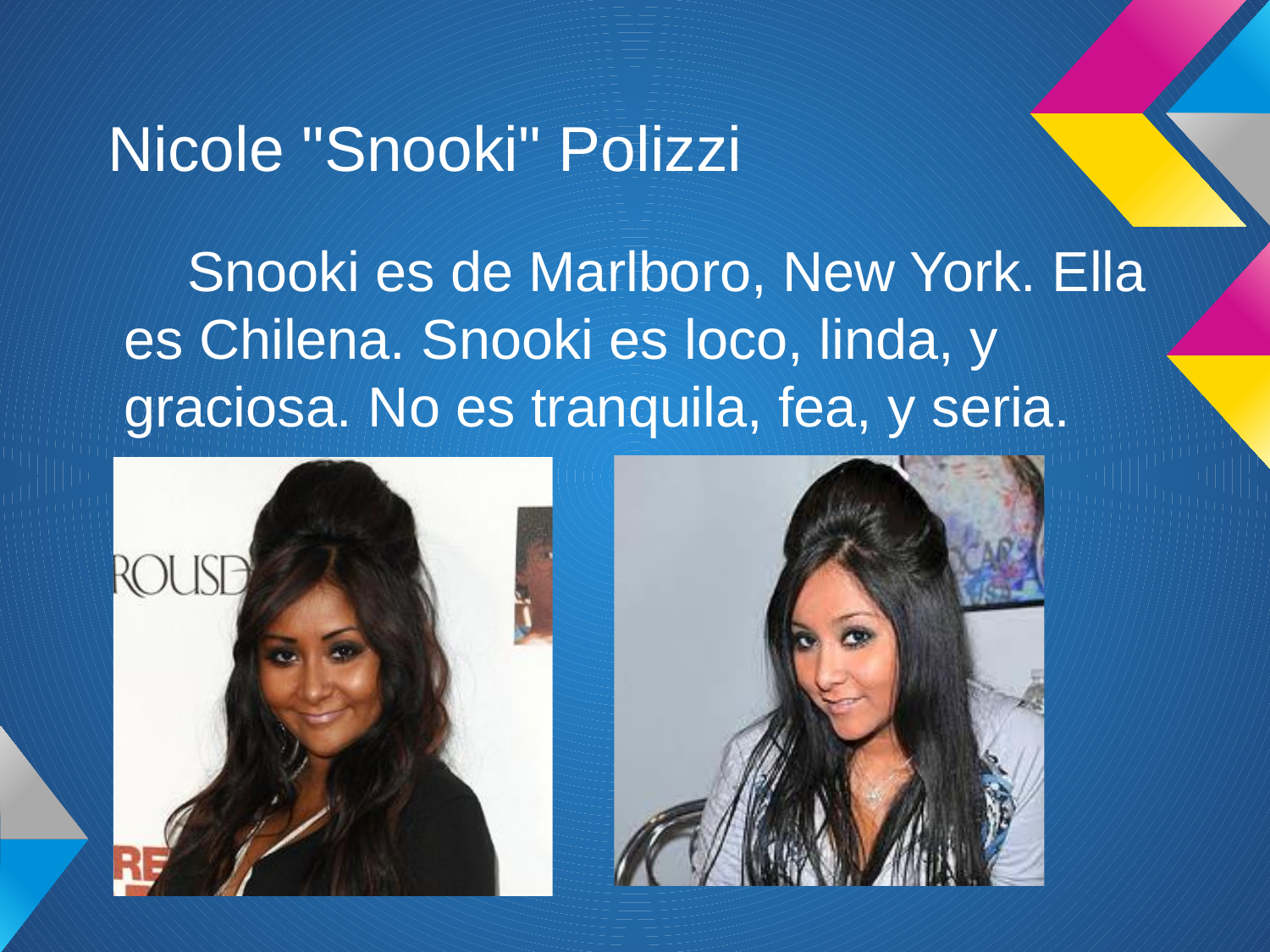

# Nicole "Snooki" Polizzi
Snooki es de Marlboro, New York. Ella es Chilena. Snooki es loco, linda, y graciosa. No es tranquila, fea, y seria.